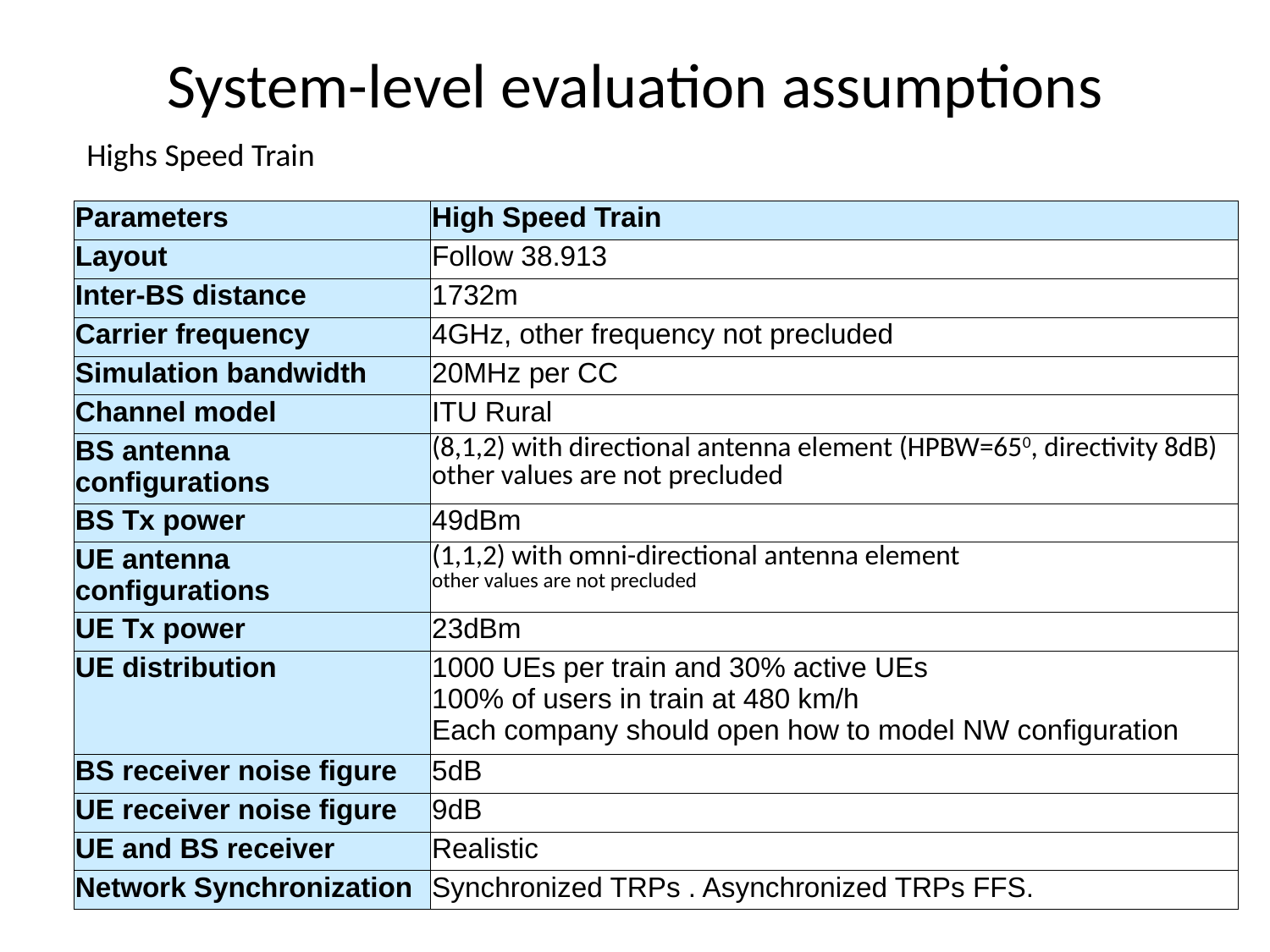

# System-level evaluation assumptions
Highs Speed Train
| Parameters | High Speed Train |
| --- | --- |
| Layout | Follow 38.913 |
| Inter-BS distance | 1732m |
| Carrier frequency | 4GHz, other frequency not precluded |
| Simulation bandwidth | 20MHz per CC |
| Channel model | ITU Rural |
| BS antenna configurations | (8,1,2) with directional antenna element (HPBW=650, directivity 8dB) other values are not precluded |
| BS Tx power | 49dBm |
| UE antenna configurations | (1,1,2) with omni-directional antenna element other values are not precluded |
| UE Tx power | 23dBm |
| UE distribution | 1000 UEs per train and 30% active UEs 100% of users in train at 480 km/h Each company should open how to model NW configuration |
| BS receiver noise figure | 5dB |
| UE receiver noise figure | 9dB |
| UE and BS receiver | Realistic |
| Network Synchronization | Synchronized TRPs . Asynchronized TRPs FFS. |